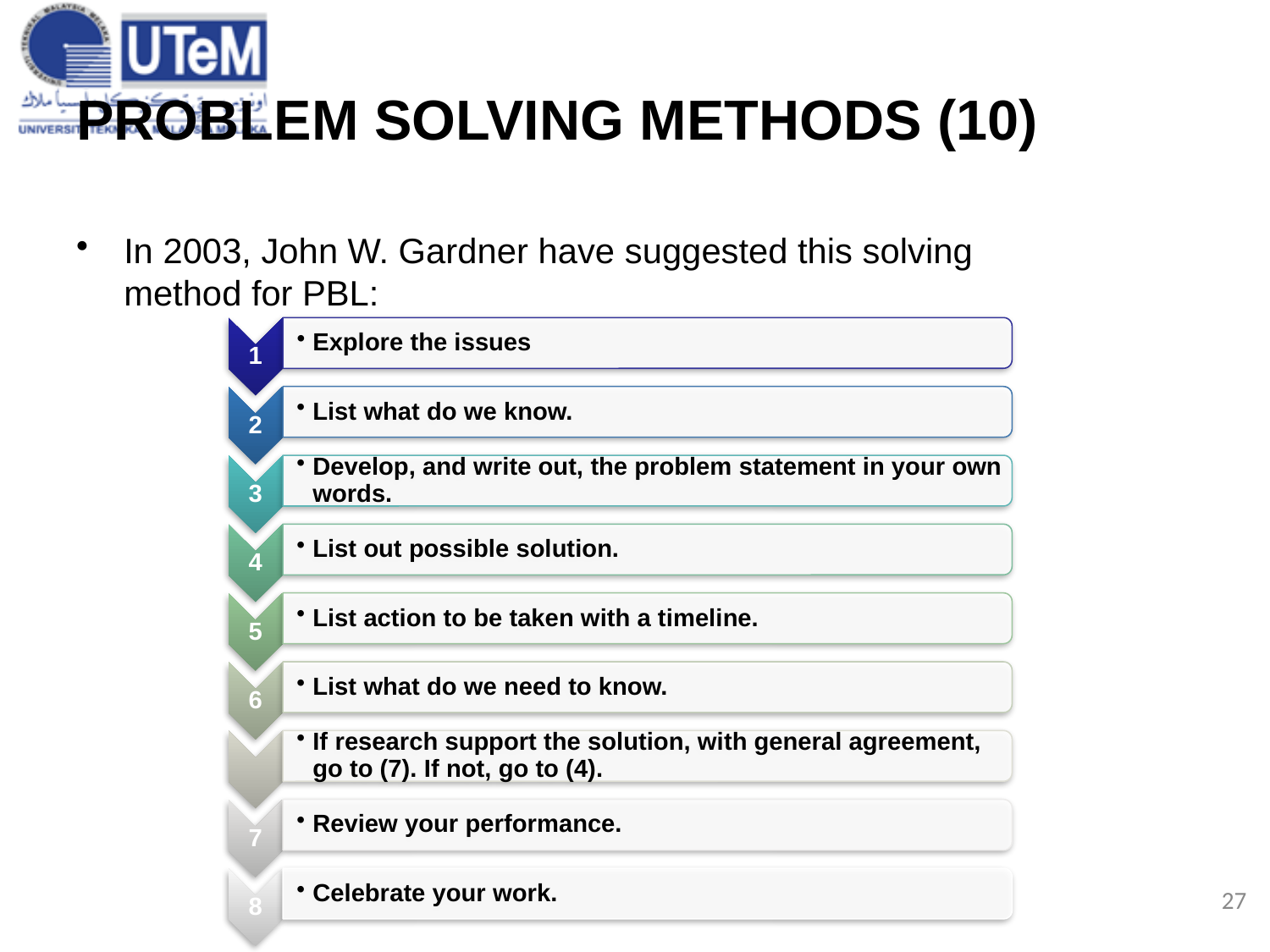

27
# PROBLEM SOLVING METHODS (10)
In 2003, John W. Gardner have suggested this solving method for PBL:

1
Explore the issues
2
List what do we know.
3
Develop, and write out, the problem statement in your own words.
4
List out possible solution.
5
List action to be taken with a timeline.
6
List what do we need to know.

If research support the solution, with general agreement, go to (7). If not, go to (4).
7
Review your performance.
8
Celebrate your work.
3/20/2019